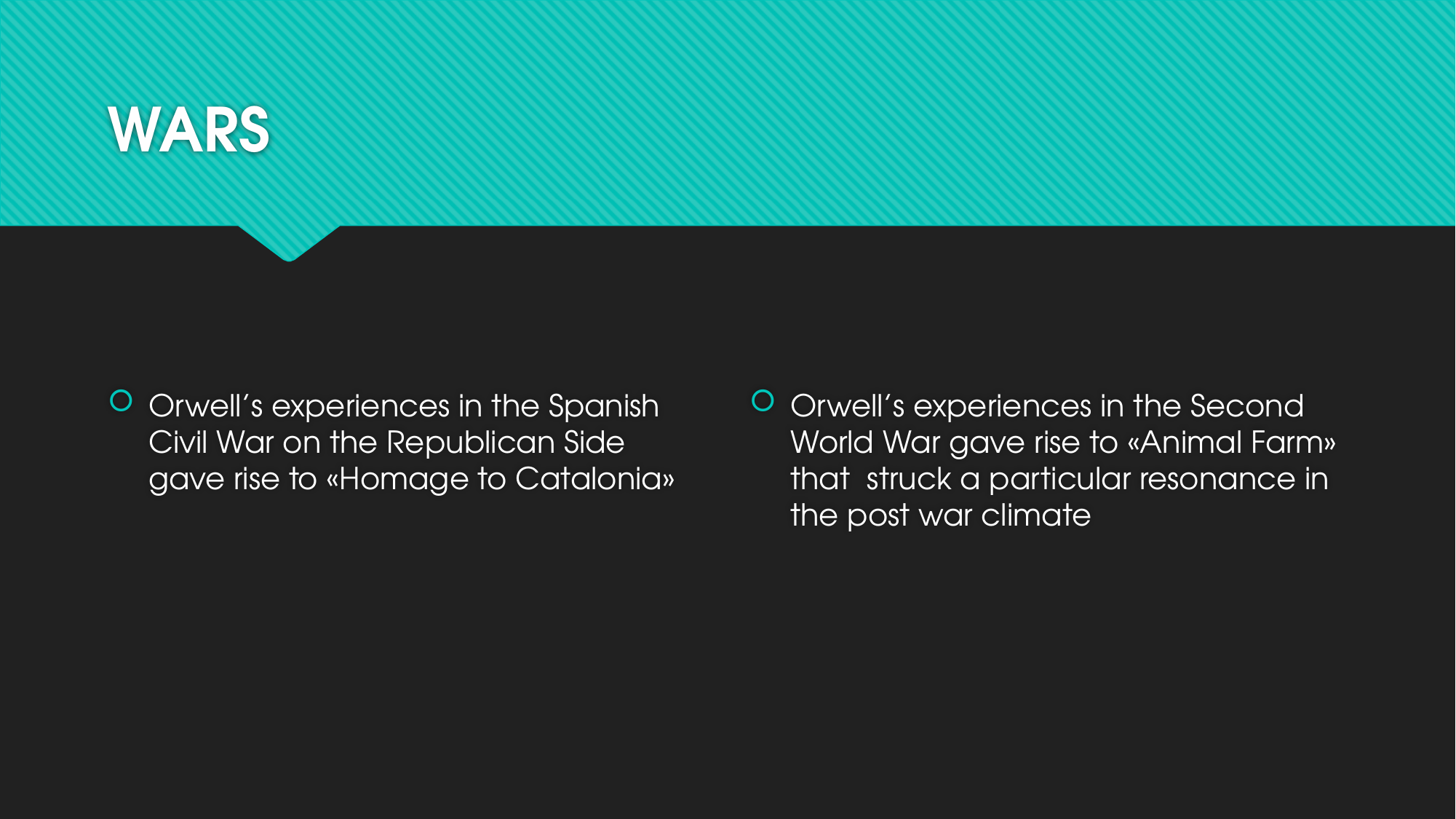

# WARS
Orwell’s experiences in the Spanish Civil War on the Republican Side gave rise to «Homage to Catalonia»
Orwell’s experiences in the Second World War gave rise to «Animal Farm» that  struck a particular resonance in the post war climate